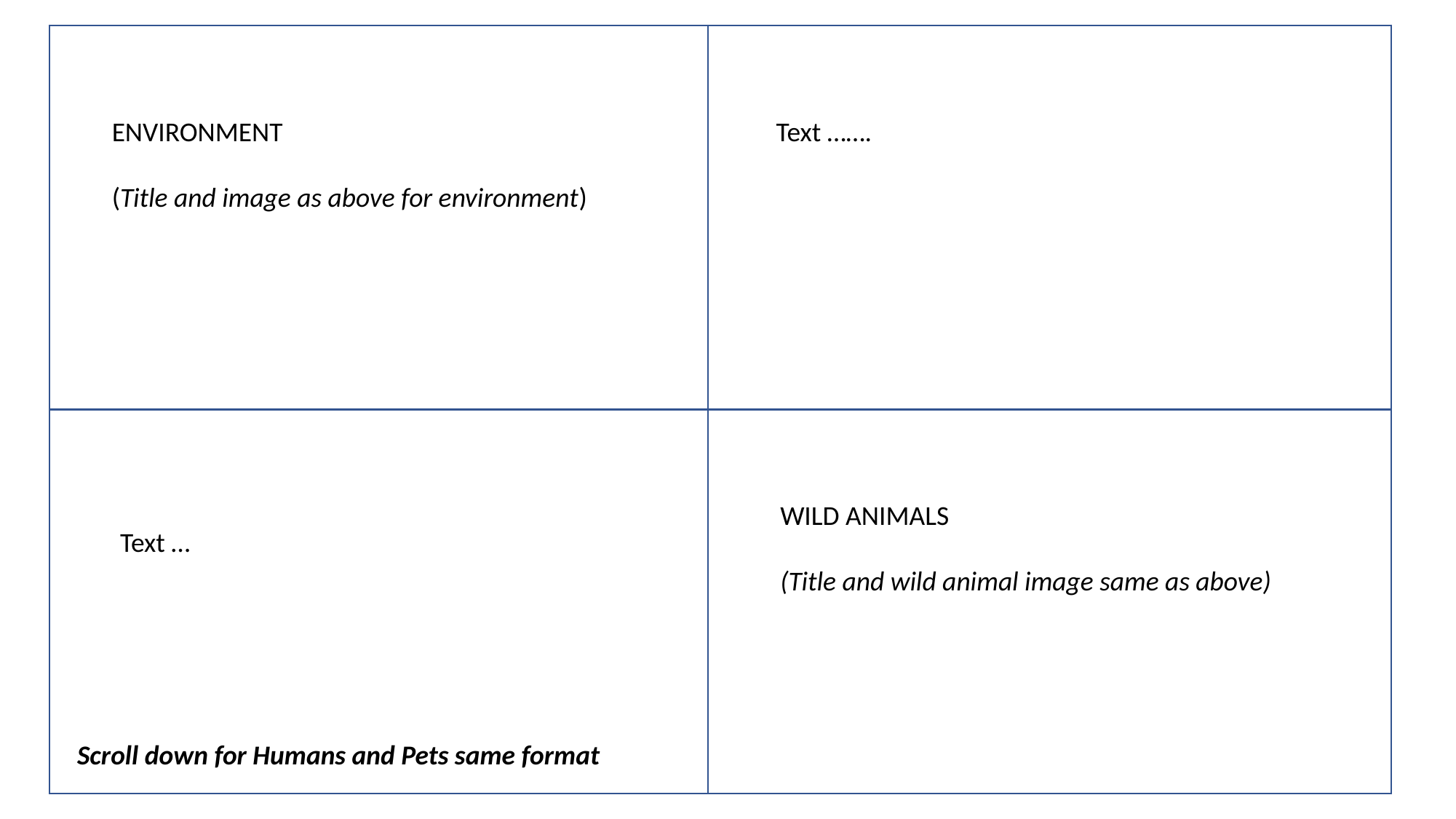

ENVIRONMENT

(Title and image as above for environment)
Text …….

WILD ANIMALS

(Title and wild animal image same as above)
Text …
Scroll down for Humans and Pets same format